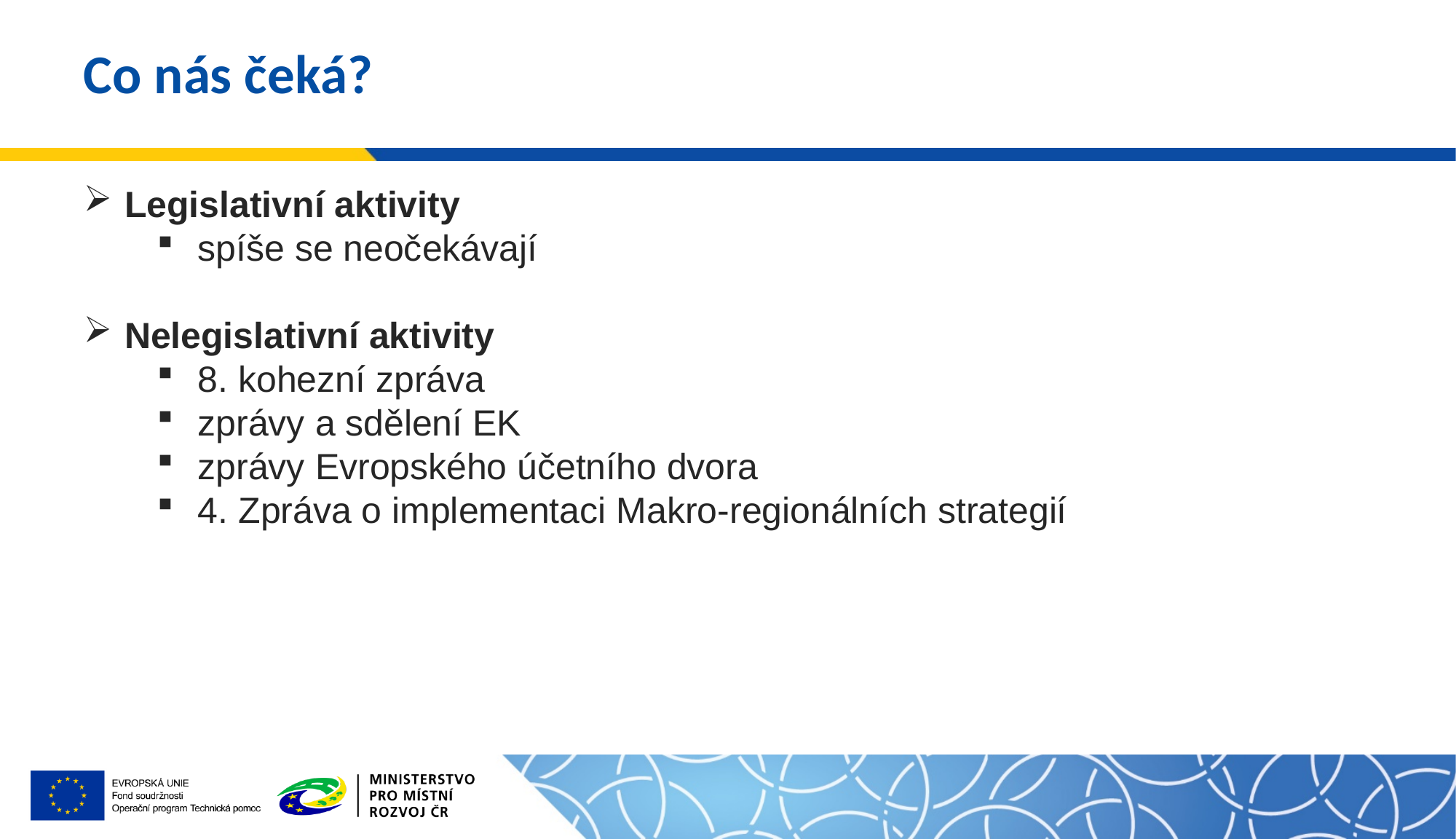

# Co nás čeká?

Legislativní aktivity
spíše se neočekávají

Nelegislativní aktivity
8. kohezní zpráva
zprávy a sdělení EK
zprávy Evropského účetního dvora
4. Zpráva o implementaci Makro-regionálních strategií